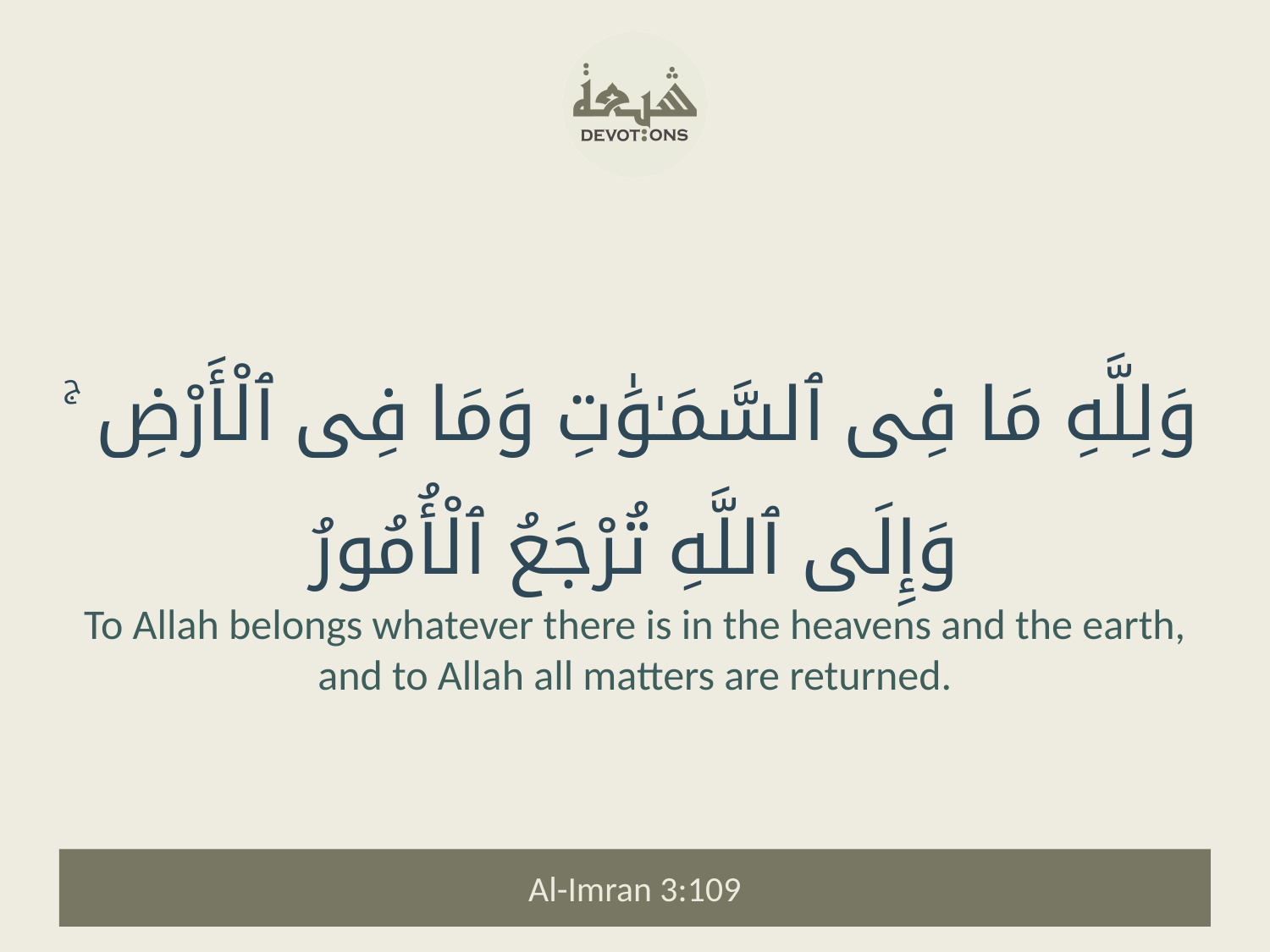

وَلِلَّهِ مَا فِى ٱلسَّمَـٰوَٰتِ وَمَا فِى ٱلْأَرْضِ ۚ وَإِلَى ٱللَّهِ تُرْجَعُ ٱلْأُمُورُ
To Allah belongs whatever there is in the heavens and the earth, and to Allah all matters are returned.
Al-Imran 3:109